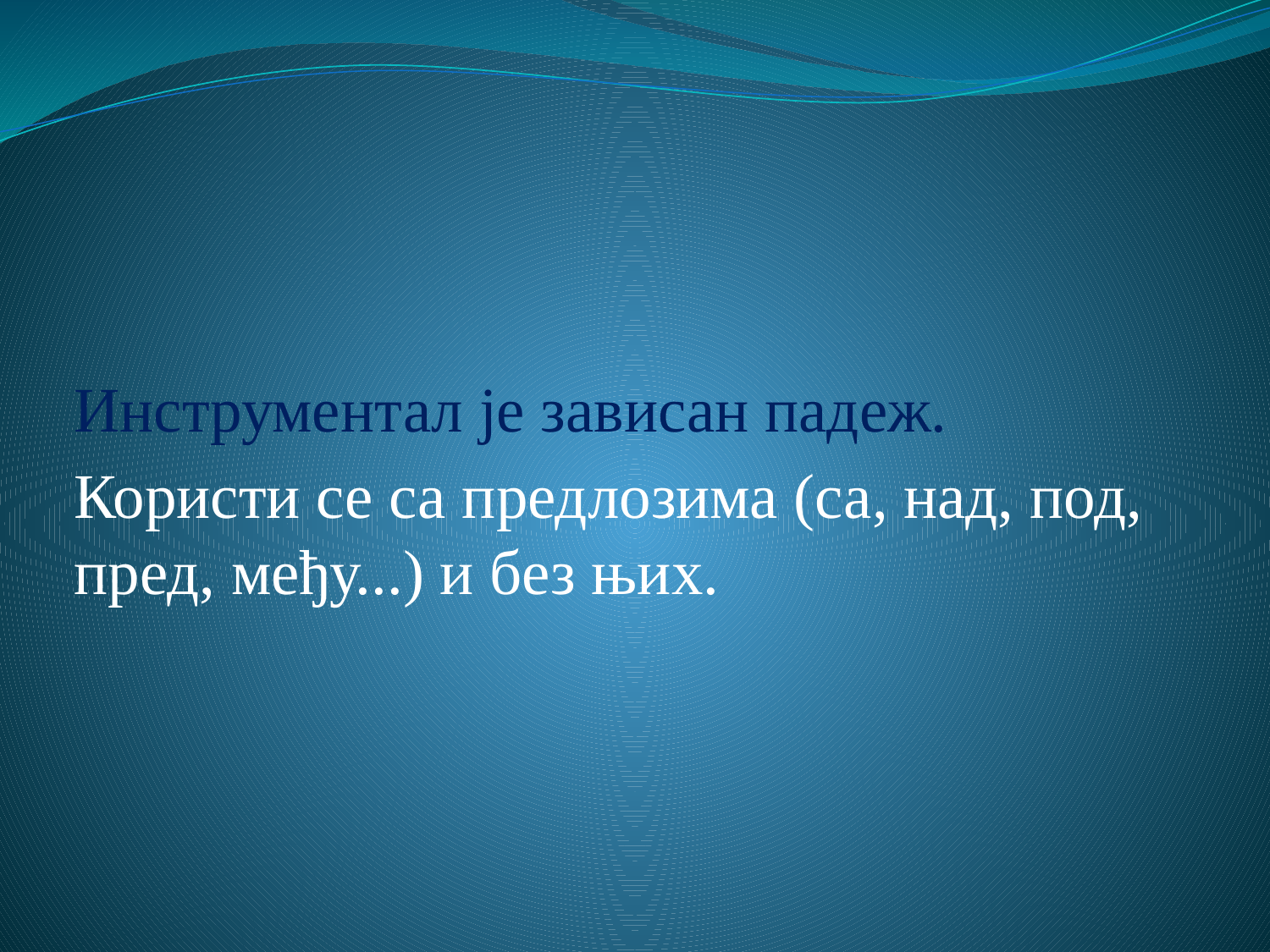

# Инструментал је зависан падеж.
Користи се са предлозима (са, над, под, пред, међу...) и без њих.